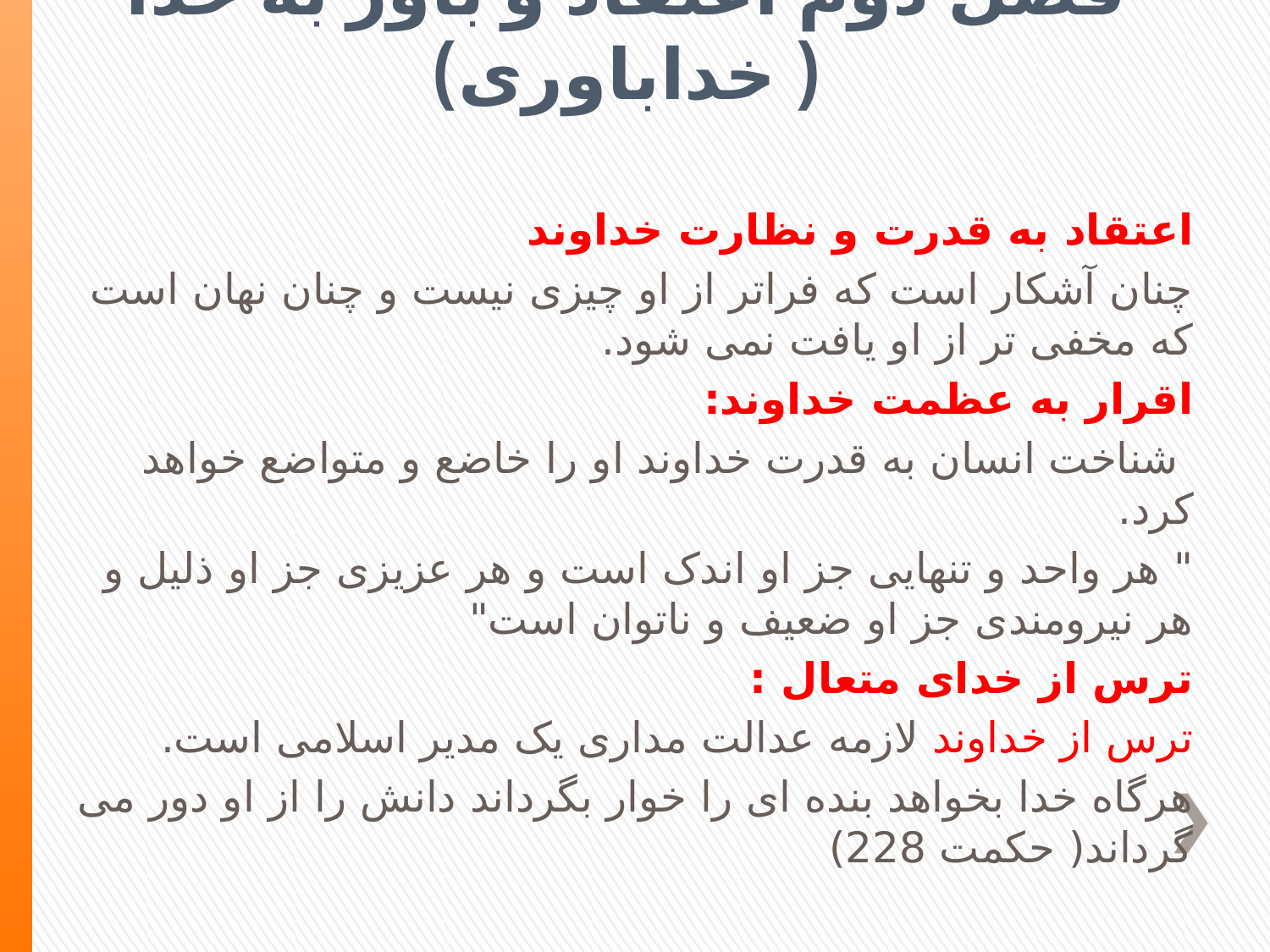

# فصل دوم اعتقاد و باور به خدا ( خداباوری)
اعتقاد به قدرت و نظارت خداوند
چنان آشکار است که فراتر از او چیزی نیست و چنان نهان است که مخفی تر از او یافت نمی شود.
اقرار به عظمت خداوند:
 شناخت انسان به قدرت خداوند او را خاضع و متواضع خواهد کرد.
" هر واحد و تنهایی جز او اندک است و هر عزیزی جز او ذلیل و هر نیرومندی جز او ضعیف و ناتوان است"
ترس از خدای متعال :
ترس از خداوند لازمه عدالت مداری یک مدیر اسلامی است.
هرگاه خدا بخواهد بنده ای را خوار بگرداند دانش را از او دور می گرداند( حکمت 228)